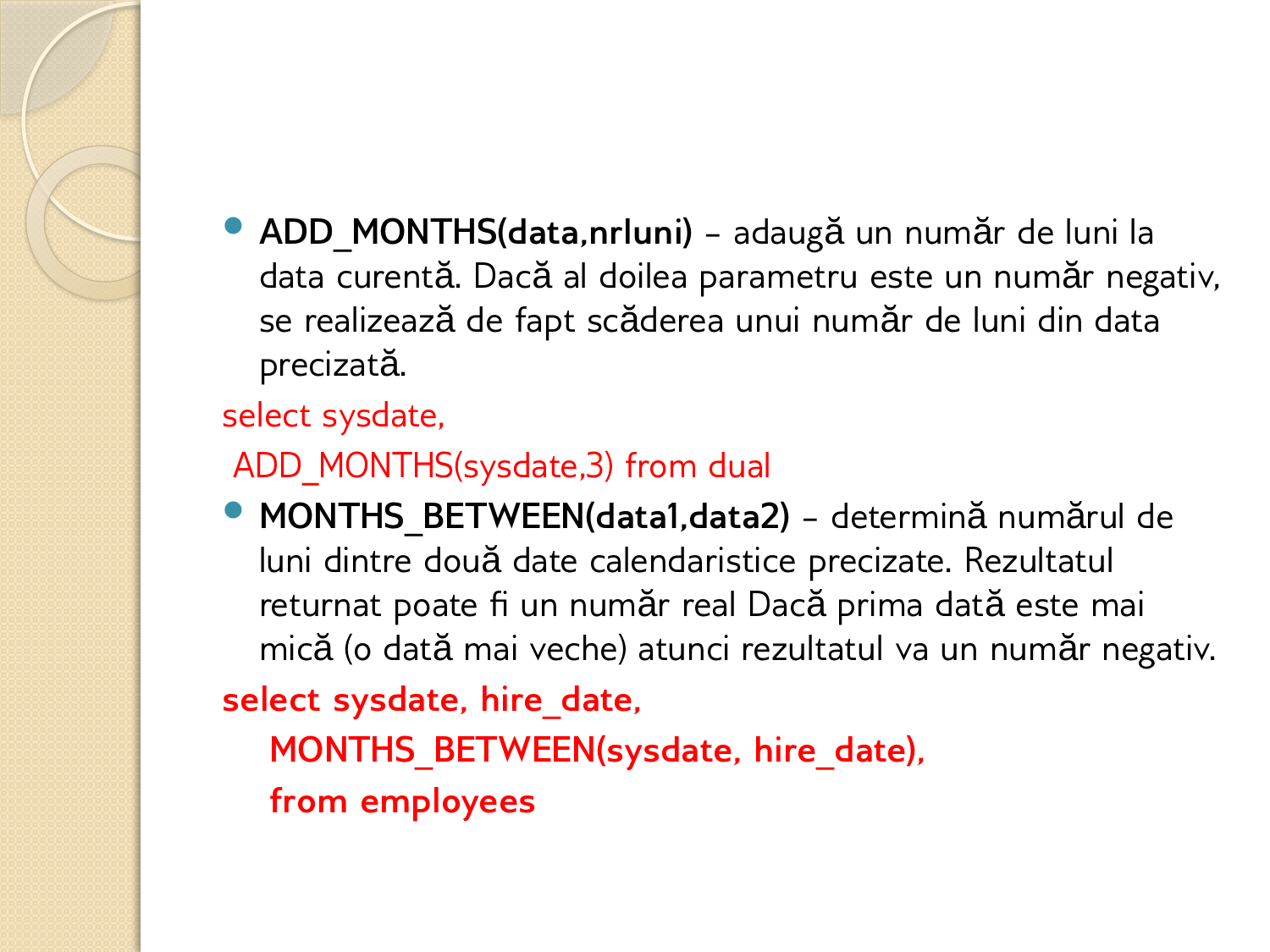

#
ADD_MONTHS(data,nrluni) – adaugă un număr de luni la data curentă. Dacă al doilea parametru este un număr negativ, se realizează de fapt scăderea unui număr de luni din data precizată.
select sysdate,
 ADD_MONTHS(sysdate,3) from dual
MONTHS_BETWEEN(data1,data2) – determină numărul de luni dintre două date calendaristice precizate. Rezultatul returnat poate fi un număr real Dacă prima dată este mai mică (o dată mai veche) atunci rezultatul va un număr negativ.
select sysdate, hire_date,
    MONTHS_BETWEEN(sysdate, hire_date),
    from employees